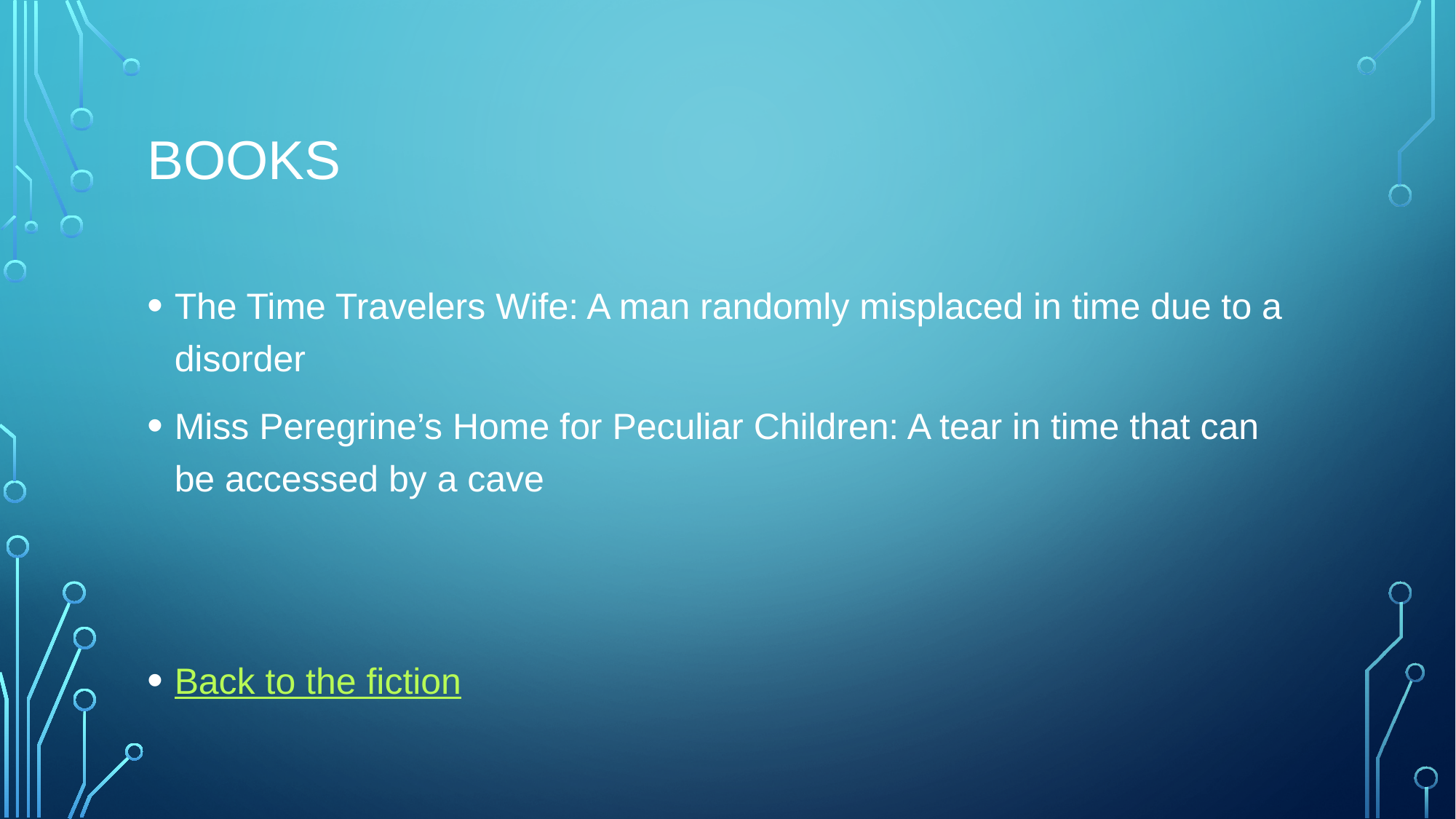

# Books
The Time Travelers Wife: A man randomly misplaced in time due to a disorder
Miss Peregrine’s Home for Peculiar Children: A tear in time that can be accessed by a cave

Back to the fiction